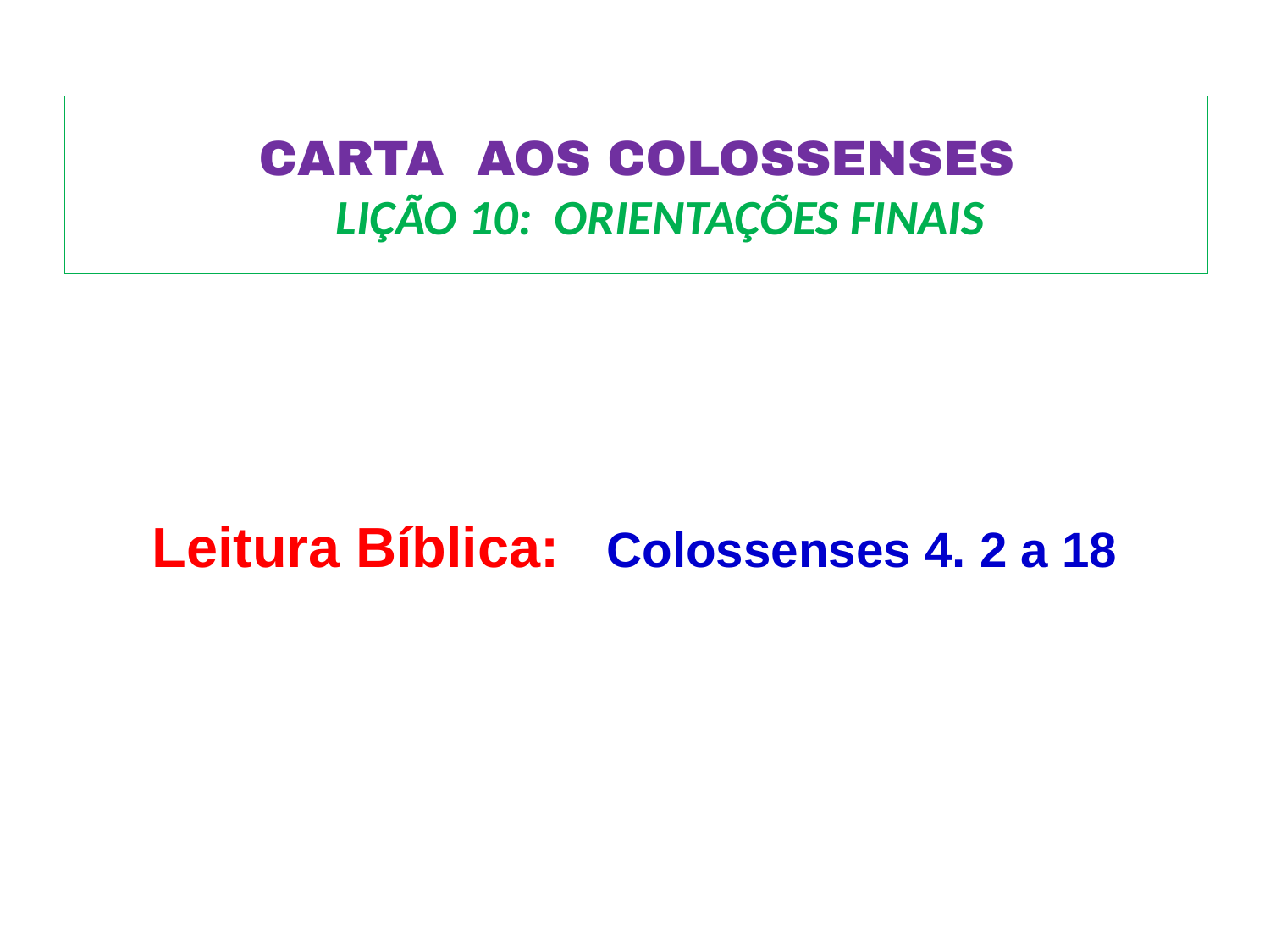

# CARTA  AOS COLOSSENSES LIÇÃO 10:  ORIENTAÇÕES FINAIS

Leitura Bíblica:   Colossenses 4. 2 a 18